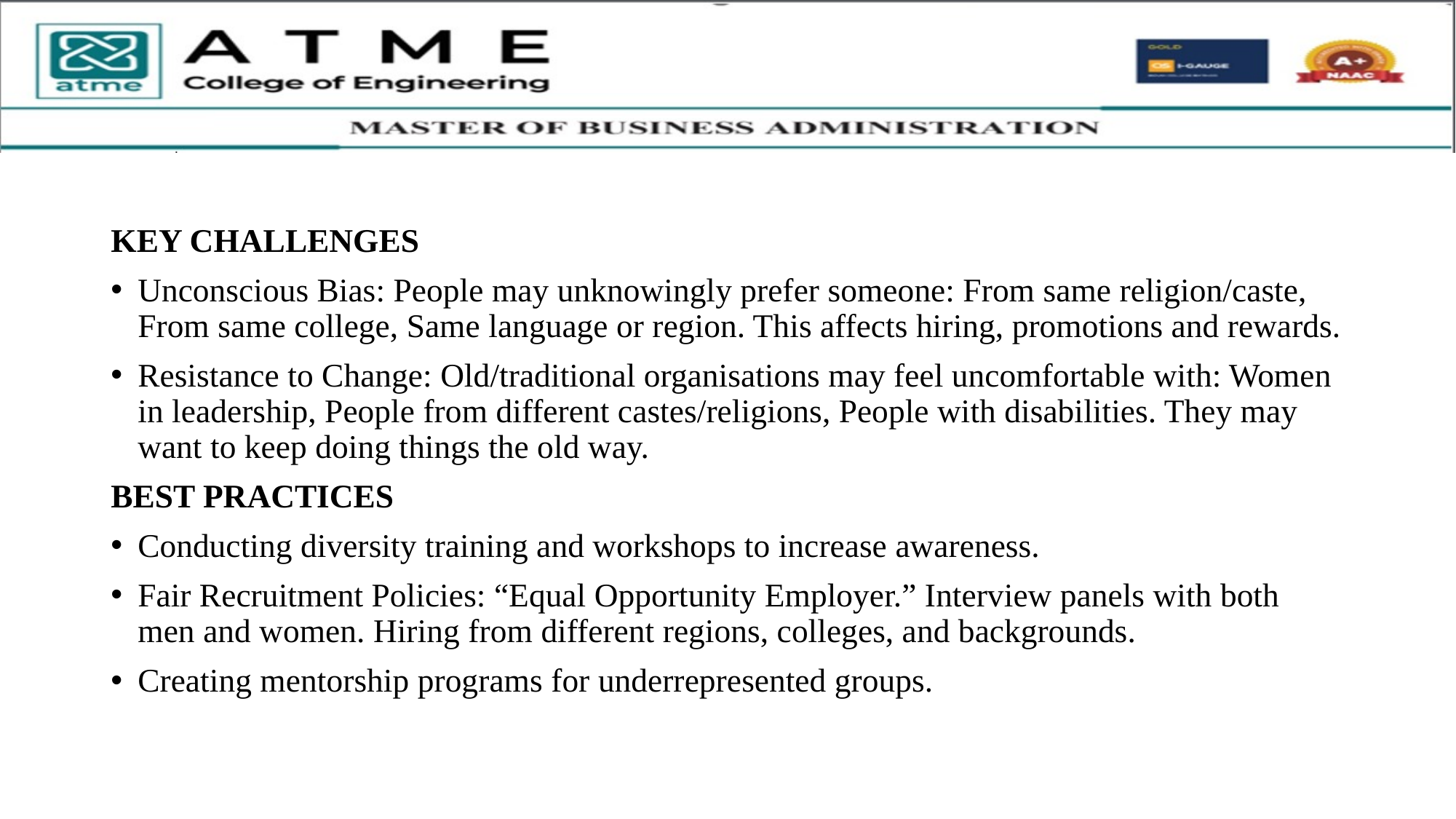

KEY CHALLENGES
Unconscious Bias: People may unknowingly prefer someone: From same religion/caste, From same college, Same language or region. This affects hiring, promotions and rewards.
Resistance to Change: Old/traditional organisations may feel uncomfortable with: Women in leadership, People from different castes/religions, People with disabilities. They may want to keep doing things the old way.
BEST PRACTICES
Conducting diversity training and workshops to increase awareness.
Fair Recruitment Policies: “Equal Opportunity Employer.” Interview panels with both men and women. Hiring from different regions, colleges, and backgrounds.
Creating mentorship programs for underrepresented groups.